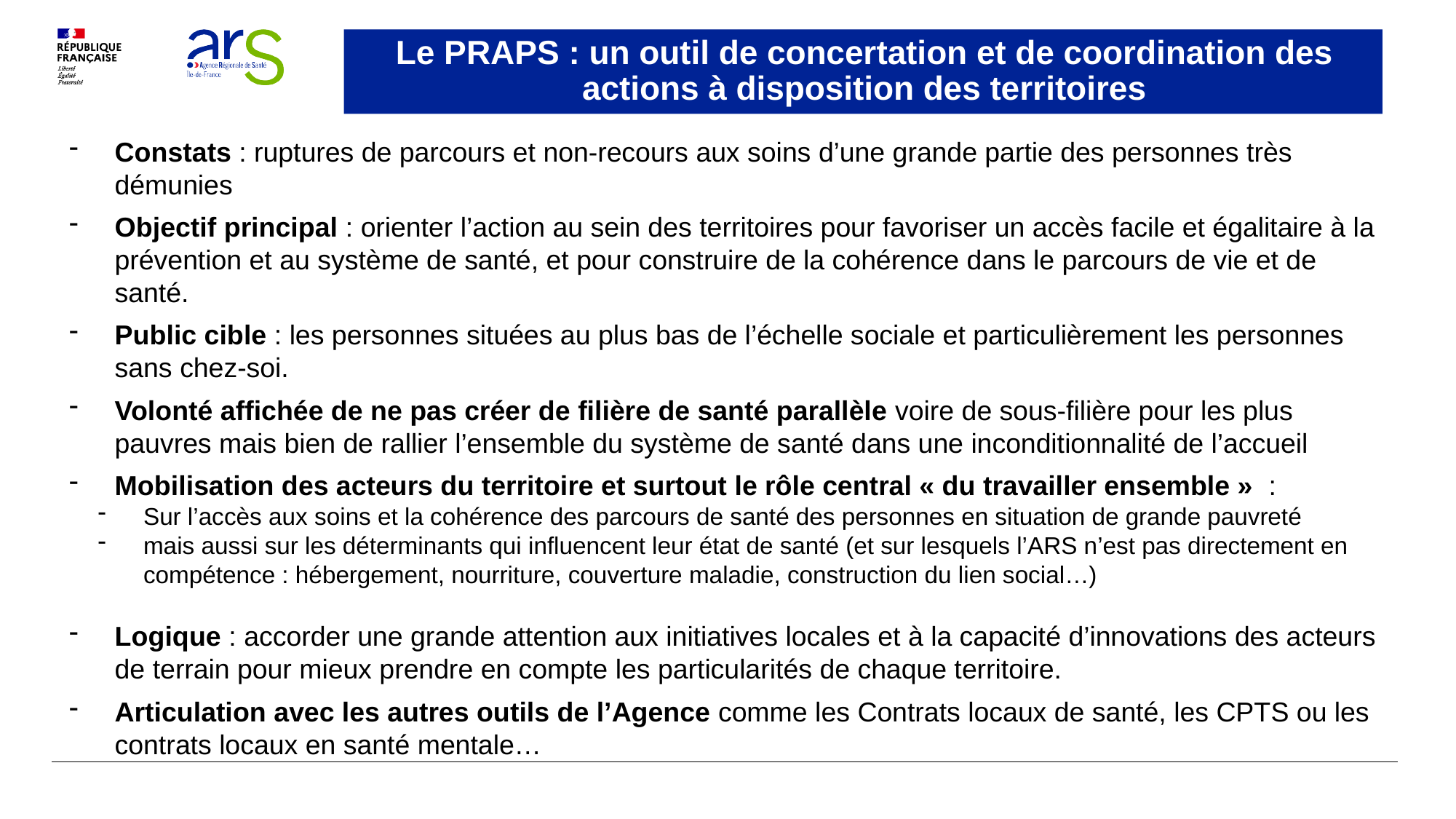

Le PRAPS : un outil de concertation et de coordination des actions à disposition des territoires
Constats : ruptures de parcours et non-recours aux soins d’une grande partie des personnes très démunies

Objectif principal : orienter l’action au sein des territoires pour favoriser un accès facile et égalitaire à la prévention et au système de santé, et pour construire de la cohérence dans le parcours de vie et de santé.

Public cible : les personnes situées au plus bas de l’échelle sociale et particulièrement les personnes sans chez-soi.

Volonté affichée de ne pas créer de filière de santé parallèle voire de sous-filière pour les plus pauvres mais bien de rallier l’ensemble du système de santé dans une inconditionnalité de l’accueil

Mobilisation des acteurs du territoire et surtout le rôle central « du travailler ensemble »  :
Sur l’accès aux soins et la cohérence des parcours de santé des personnes en situation de grande pauvreté
mais aussi sur les déterminants qui influencent leur état de santé (et sur lesquels l’ARS n’est pas directement en compétence : hébergement, nourriture, couverture maladie, construction du lien social…)

Logique : accorder une grande attention aux initiatives locales et à la capacité d’innovations des acteurs de terrain pour mieux prendre en compte les particularités de chaque territoire.

Articulation avec les autres outils de l’Agence comme les Contrats locaux de santé, les CPTS ou les contrats locaux en santé mentale…